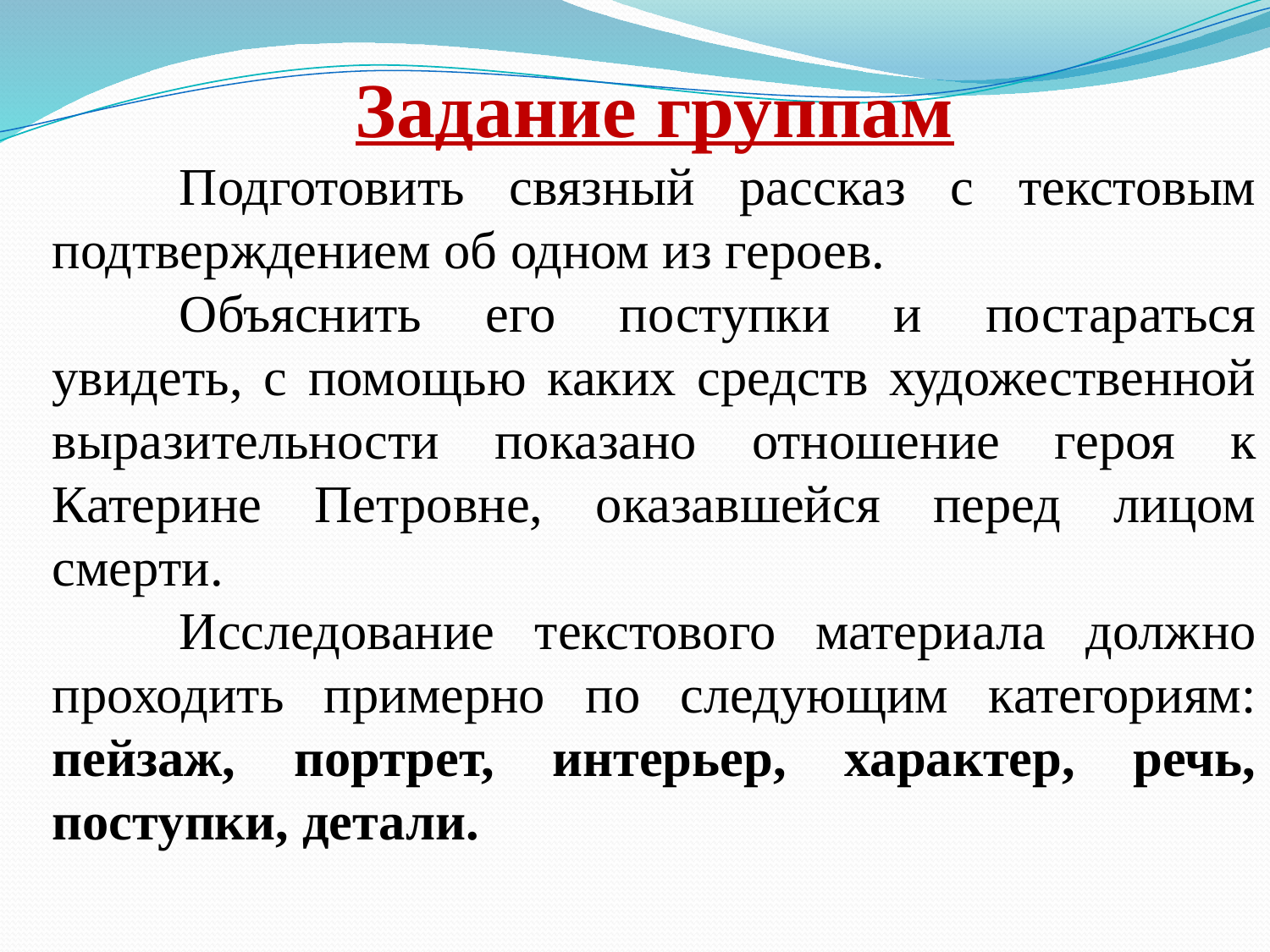

Задание группам
	Подготовить связный рассказ с текстовым подтверждением об одном из героев.
	Объяснить его поступки и постараться увидеть, с помощью каких средств художественной выразительности показано отношение героя к Катерине Петровне, оказавшейся перед лицом смерти.
	Исследование текстового материала должно проходить примерно по следующим категориям: пейзаж, портрет, интерьер, характер, речь, поступки, детали.